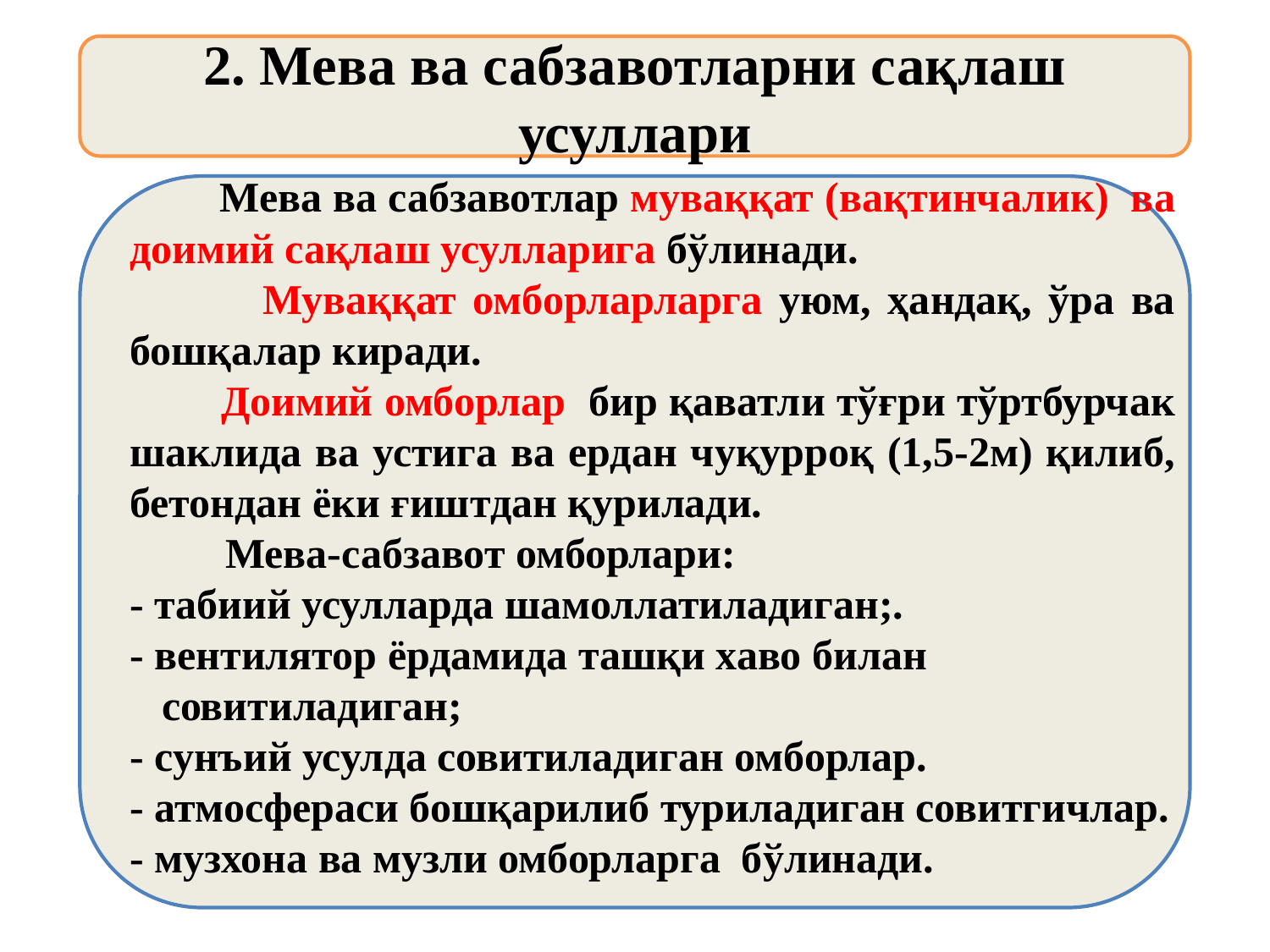

2. Мева ва сабзавотларни сақлаш усуллари
       Мева ва сабзавотлар муваққат (вақтинчалик)  ва доимий сақлаш усулларига бўлинади.
        Муваққат омборларларга уюм, ҳандақ, ўра ва бошқалар киради.
        Доимий омборлар  бир қаватли тўғри тўртбурчак шаклида ва устига ва ердан чуқурроқ (1,5-2м) қилиб, бетондан ёки ғиштдан қурилади.
         Мева-сабзавот омборлари:
- табиий усулларда шамоллатиладиган;.
- вентилятор ёрдамида ташқи хаво билан
   совитиладиган;
- сунъий усулда совитиладиган омборлар.
- атмосфераси бошқарилиб туриладиган совитгичлар.
- музхона ва музли омборларга  бўлинади.